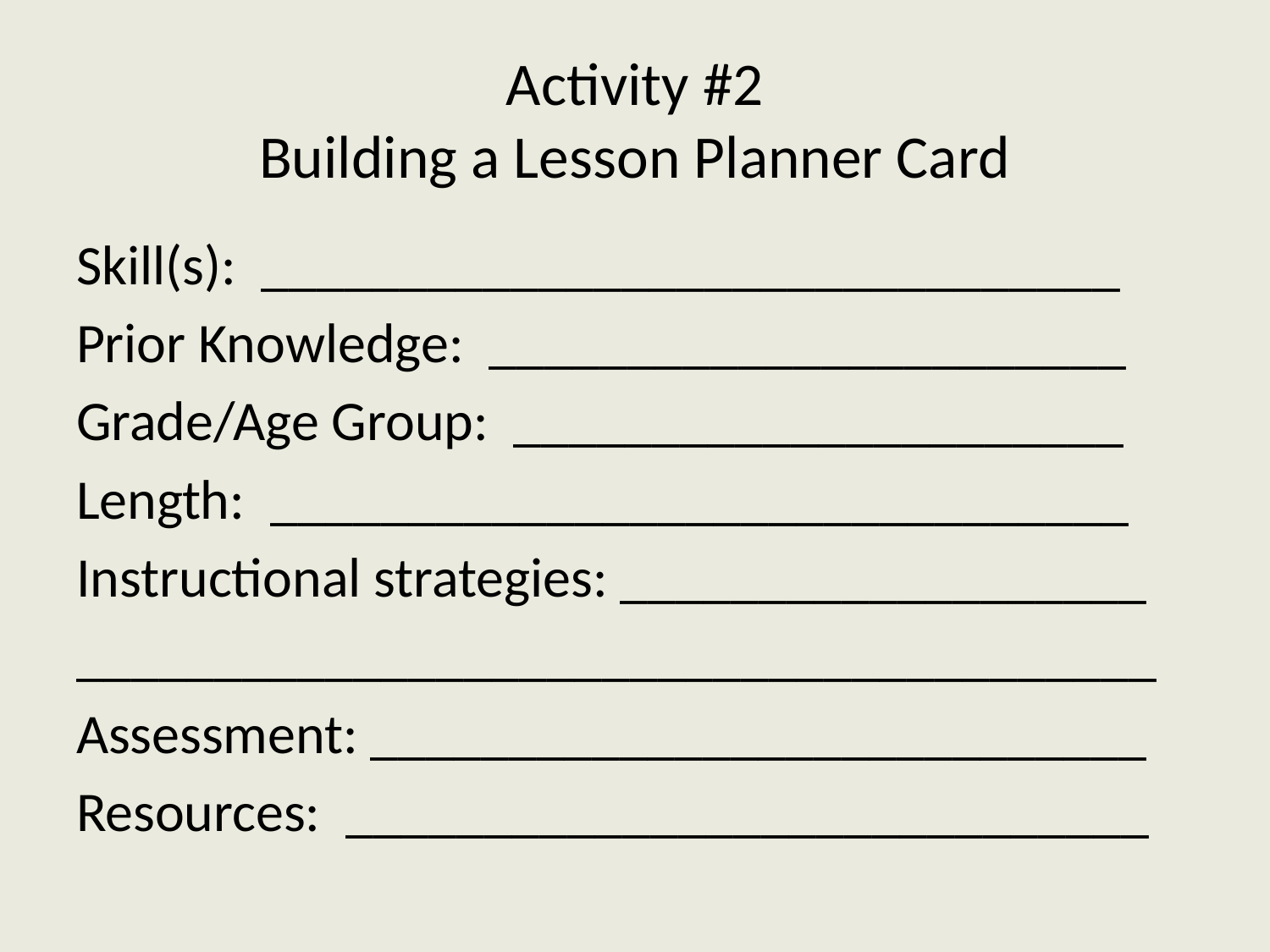

# Activity #2 Building a Lesson Planner Card
Skill(s):  _______________________________
Prior Knowledge:  _______________________
Grade/Age Group:  ______________________
Length:  _______________________________
Instructional strategies: ___________________
_______________________________________
Assessment: ____________________________
Resources:  _____________________________